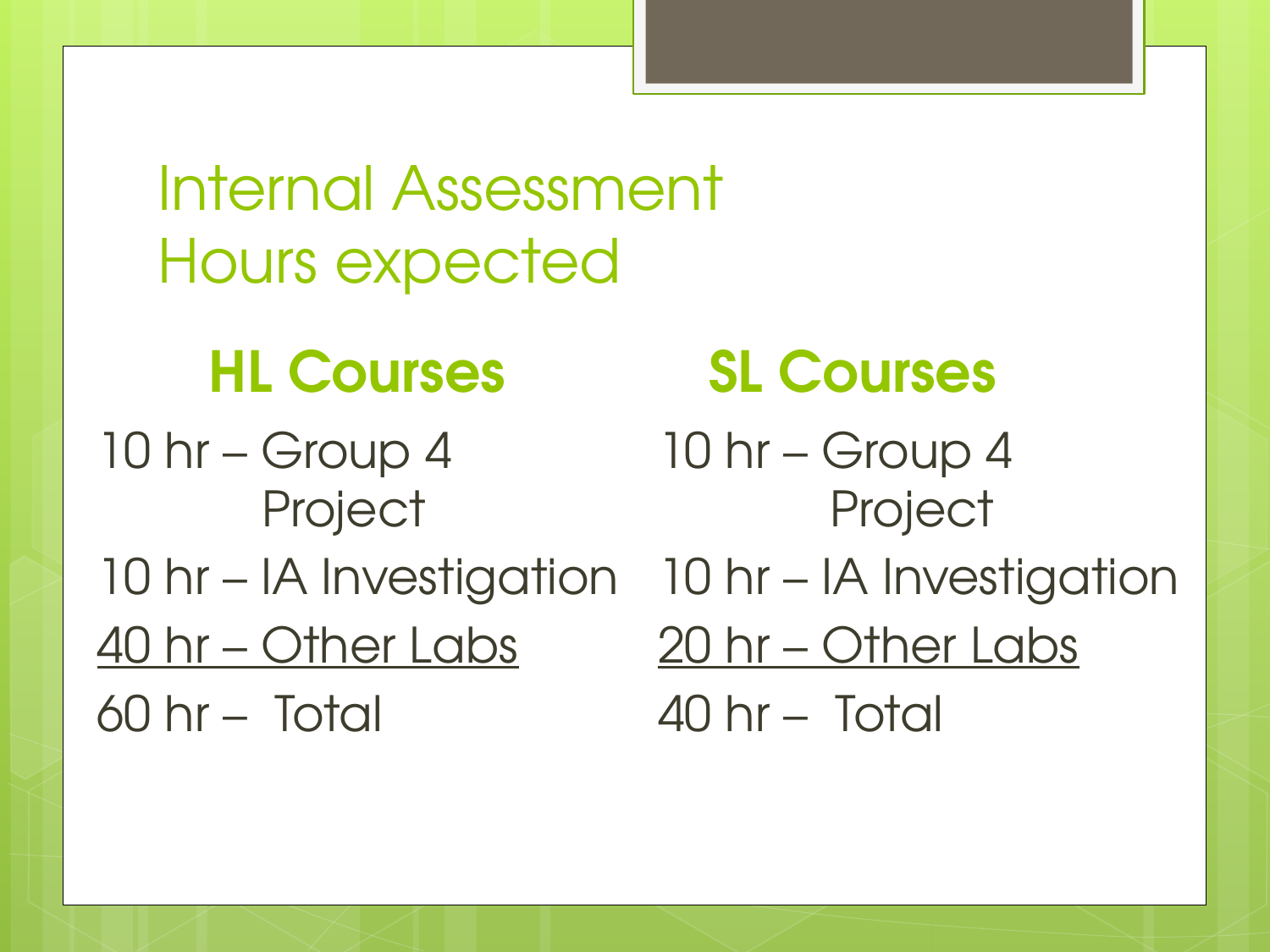

# Internal Assessment Hours expected
HL Courses
SL Courses
10 hr – Group 4 Project
10 hr – IA Investigation
40 hr – Other Labs
60 hr –  Total
10 hr – Group 4 Project
10 hr – IA Investigation
20 hr – Other Labs
40 hr –  Total